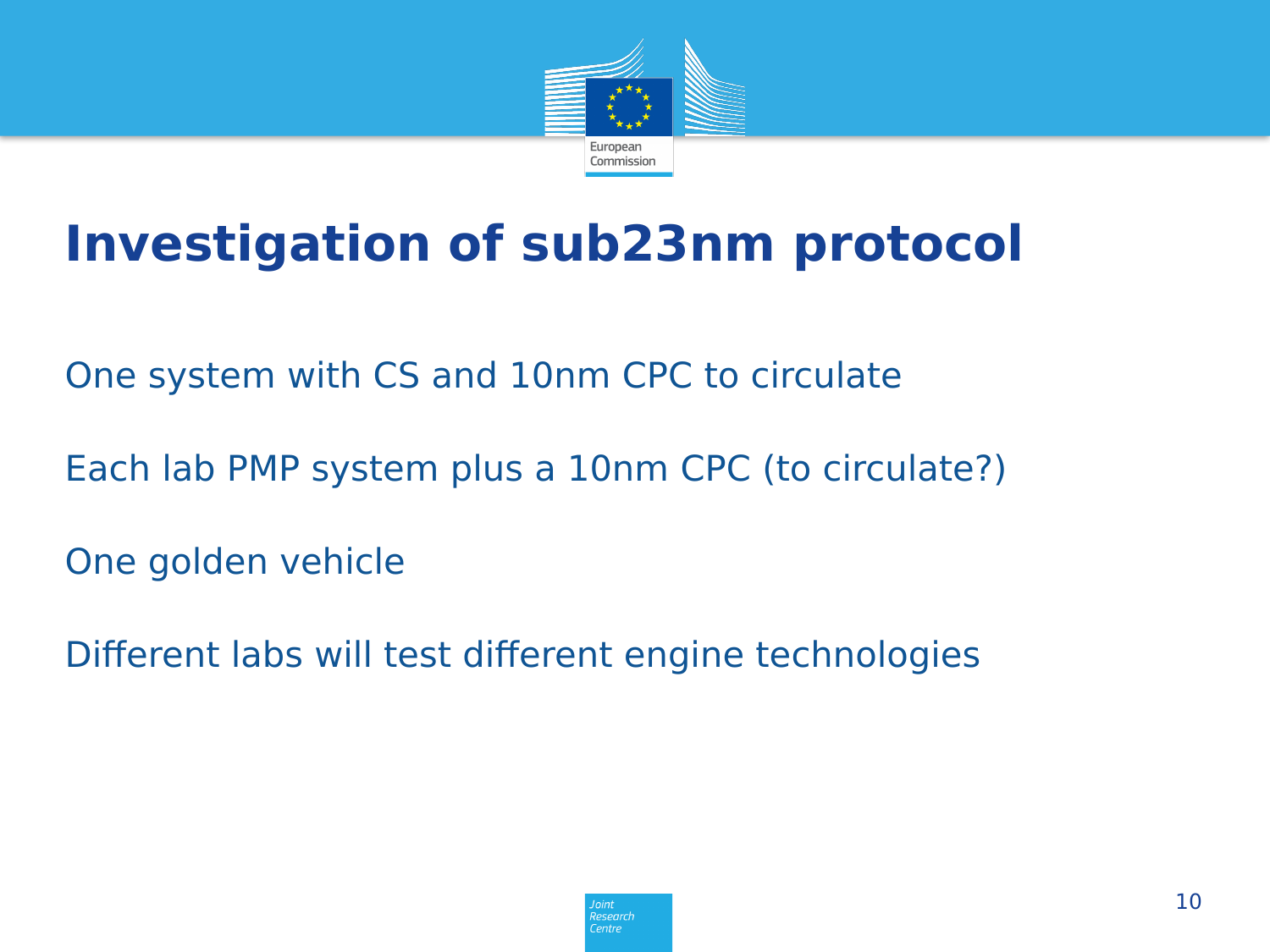

# Investigation of sub23nm protocol

One system with CS and 10nm CPC to circulate

Each lab PMP system plus a 10nm CPC (to circulate?)

One golden vehicle

Different labs will test different engine technologies